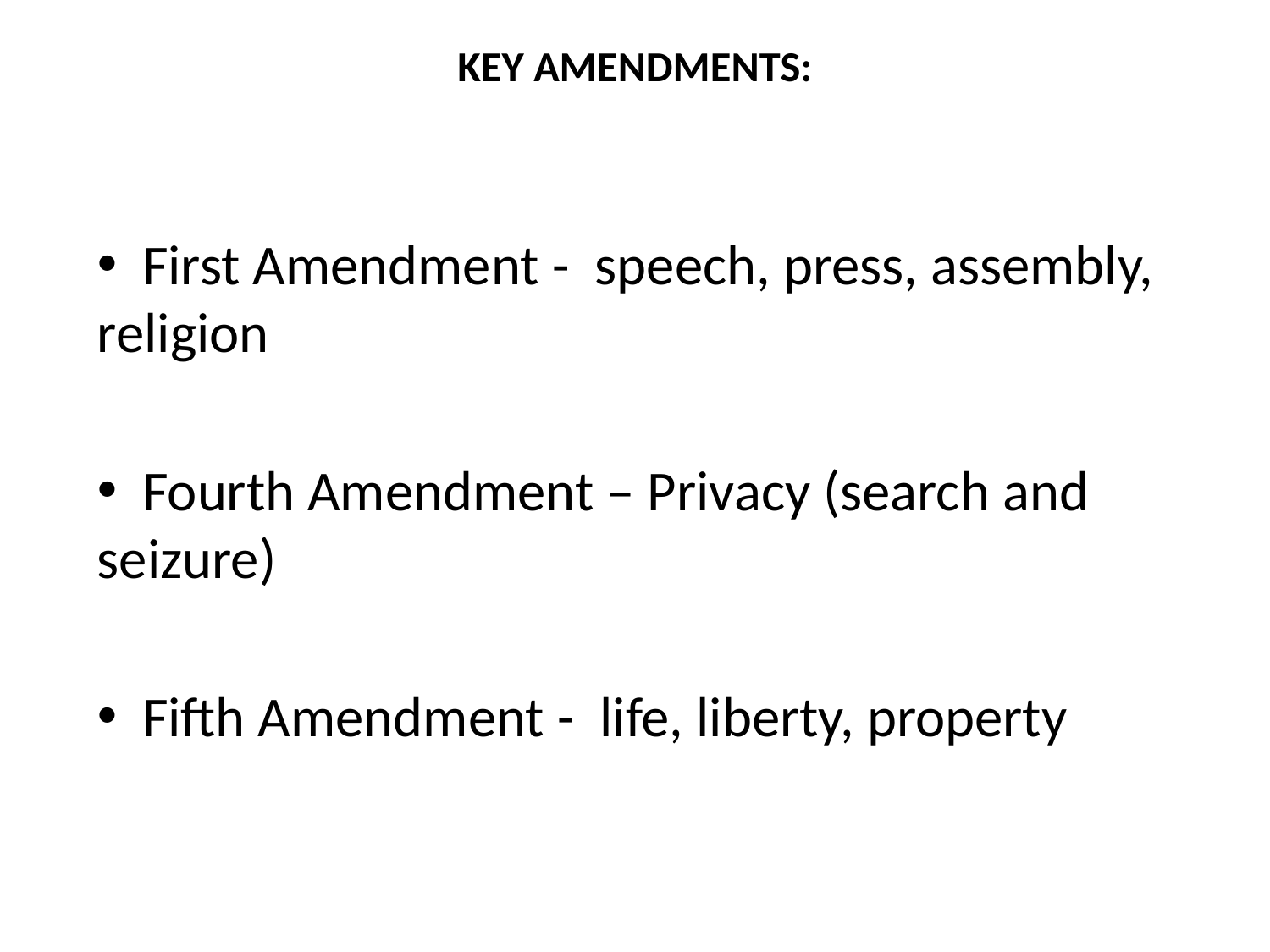

# KEY AMENDMENTS:
  First Amendment -  speech, press, assembly, religion

  Fourth Amendment – Privacy (search and seizure)

  Fifth Amendment -  life, liberty, property